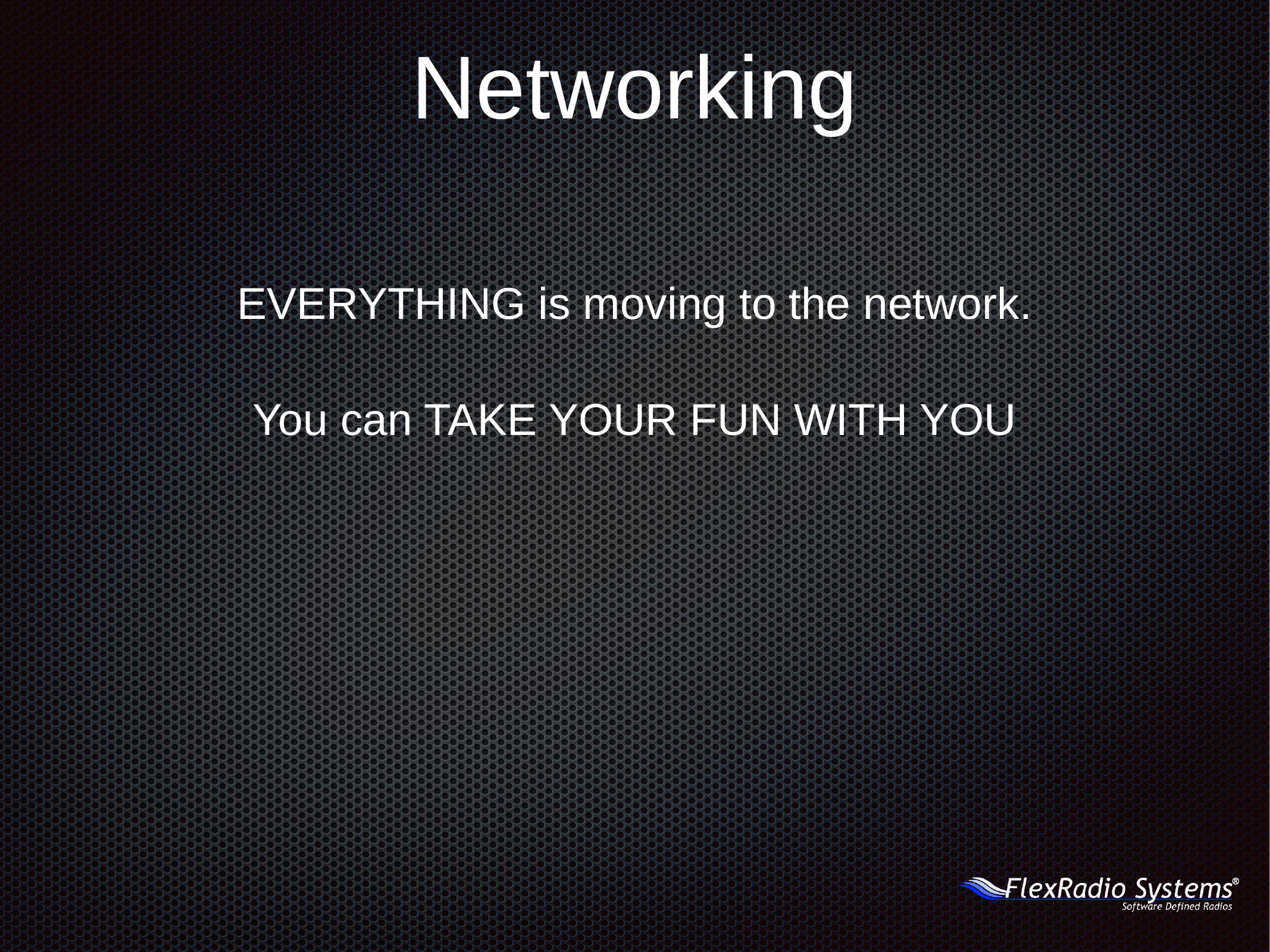

Networking
EVERYTHING is moving to the network.
You can TAKE YOUR FUN WITH YOU